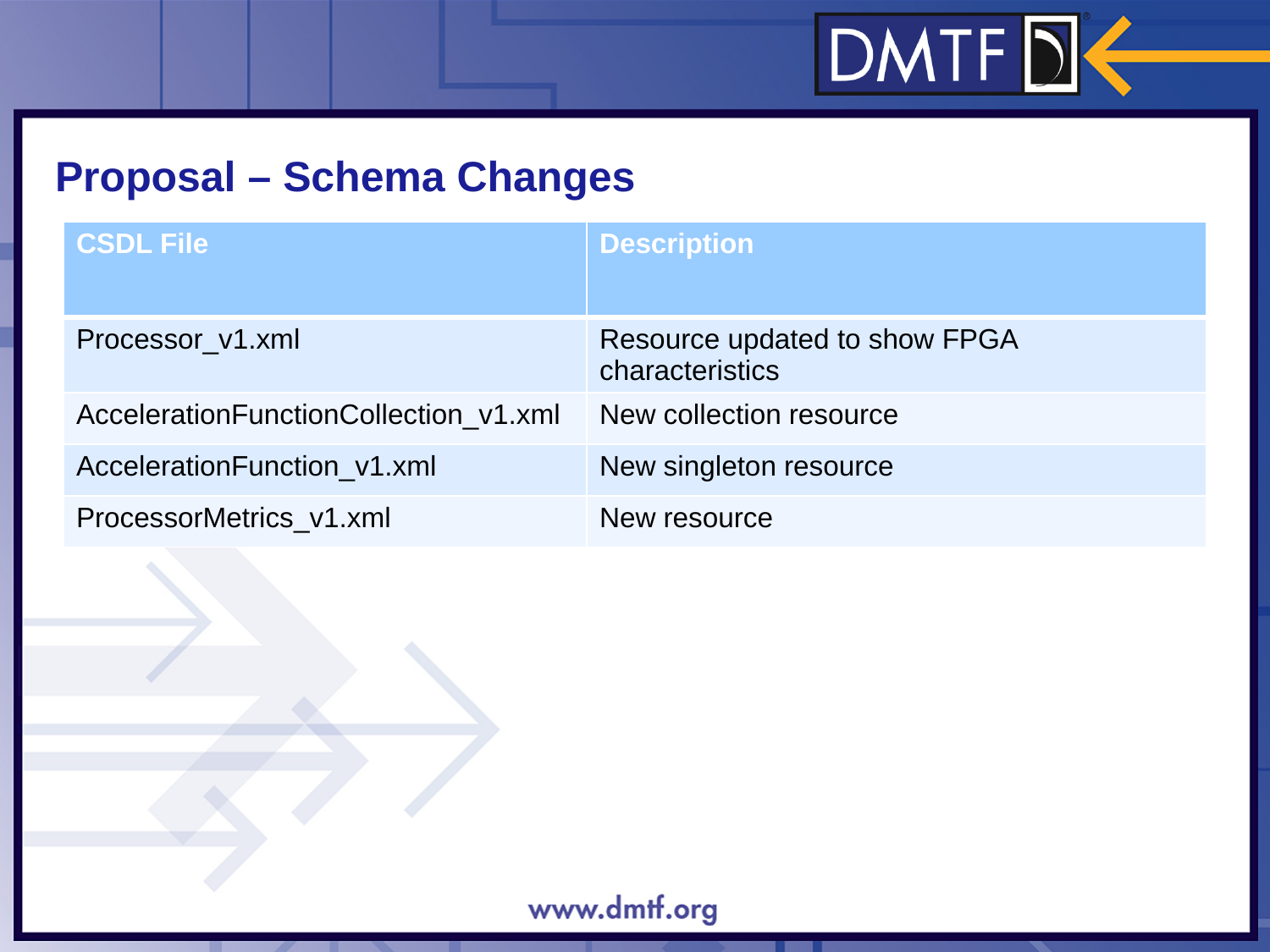

# Proposal – Schema Changes
| CSDL File | Description |
| --- | --- |
| Processor\_v1.xml | Resource updated to show FPGA characteristics |
| AccelerationFunctionCollection\_v1.xml | New collection resource |
| AccelerationFunction\_v1.xml | New singleton resource |
| ProcessorMetrics\_v1.xml | New resource |